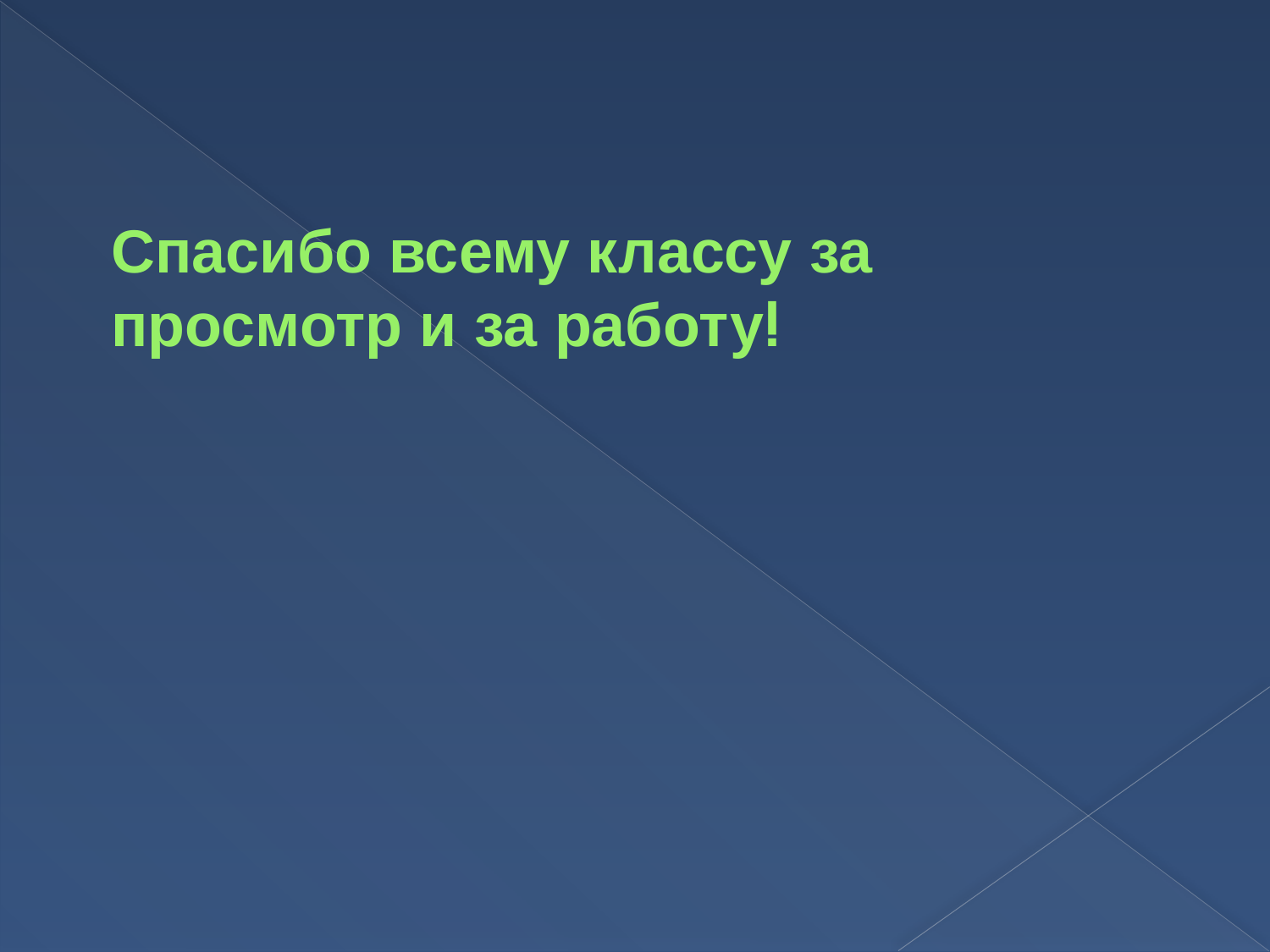

# Спасибо всему классу за просмотр и за работу!